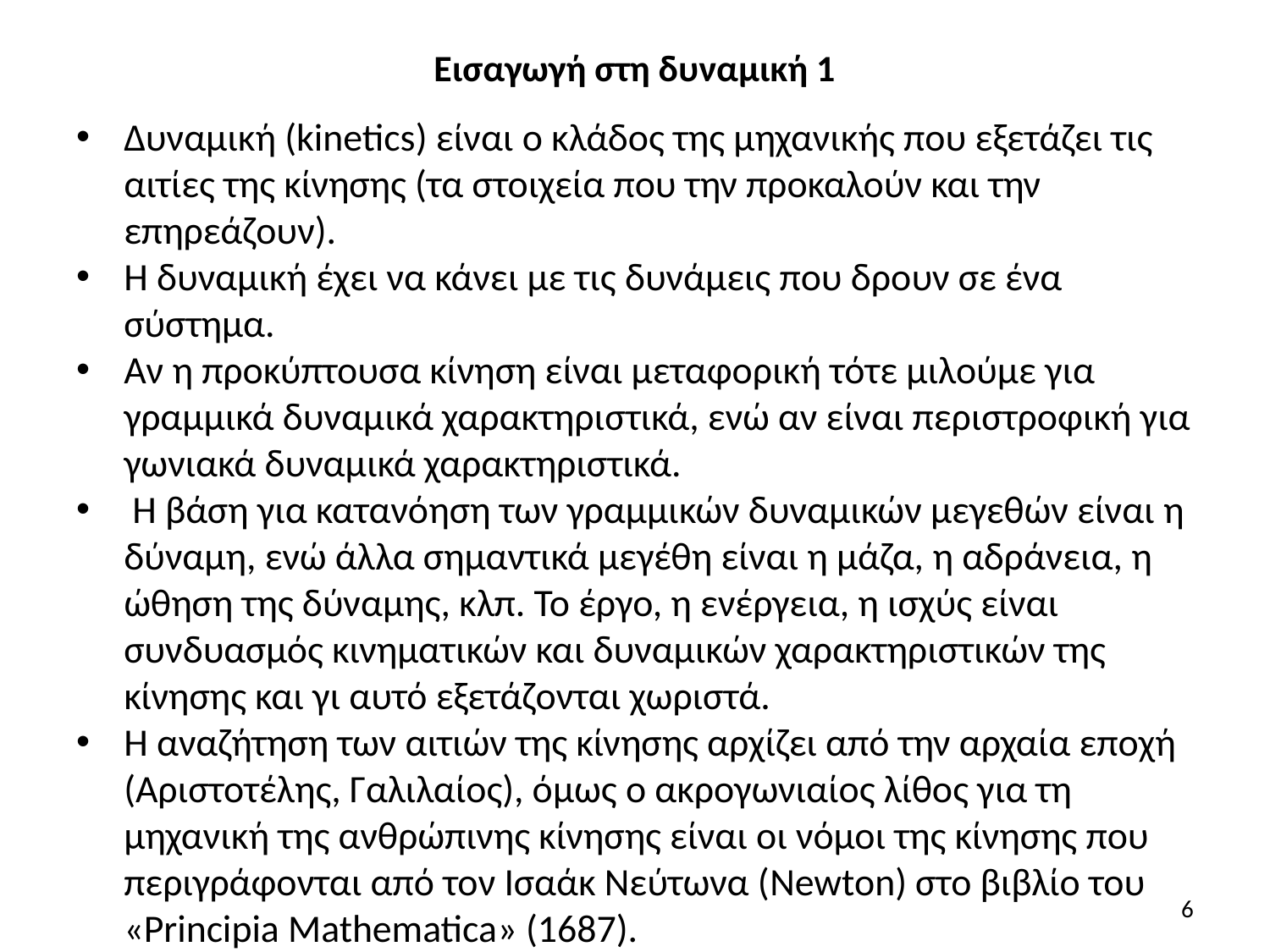

# Εισαγωγή στη δυναμική 1
Δυναμική (kinetics) είναι ο κλάδος της μηχανικής που εξετάζει τις αιτίες της κίνησης (τα στοιχεία που την προκαλούν και την επηρεάζουν).
Η δυναμική έχει να κάνει με τις δυνάμεις που δρουν σε ένα σύστημα.
Αν η προκύπτουσα κίνηση είναι μεταφορική τότε μιλούμε για γραμμικά δυναμικά χαρακτηριστικά, ενώ αν είναι περιστροφική για γωνιακά δυναμικά χαρακτηριστικά.
 Η βάση για κατανόηση των γραμμικών δυναμικών μεγεθών είναι η δύναμη, ενώ άλλα σημαντικά μεγέθη είναι η μάζα, η αδράνεια, η ώθηση της δύναμης, κλπ. Το έργο, η ενέργεια, η ισχύς είναι συνδυασμός κινηματικών και δυναμικών χαρακτηριστικών της κίνησης και γι αυτό εξετάζονται χωριστά.
Η αναζήτηση των αιτιών της κίνησης αρχίζει από την αρχαία εποχή (Αριστοτέλης, Γαλιλαίος), όμως ο ακρογωνιαίος λίθος για τη μηχανική της ανθρώπινης κίνησης είναι οι νόμοι της κίνησης που περιγράφονται από τον Ισαάκ Νεύτωνα (Newton) στο βιβλίο του «Principia Mathematica» (1687).
6